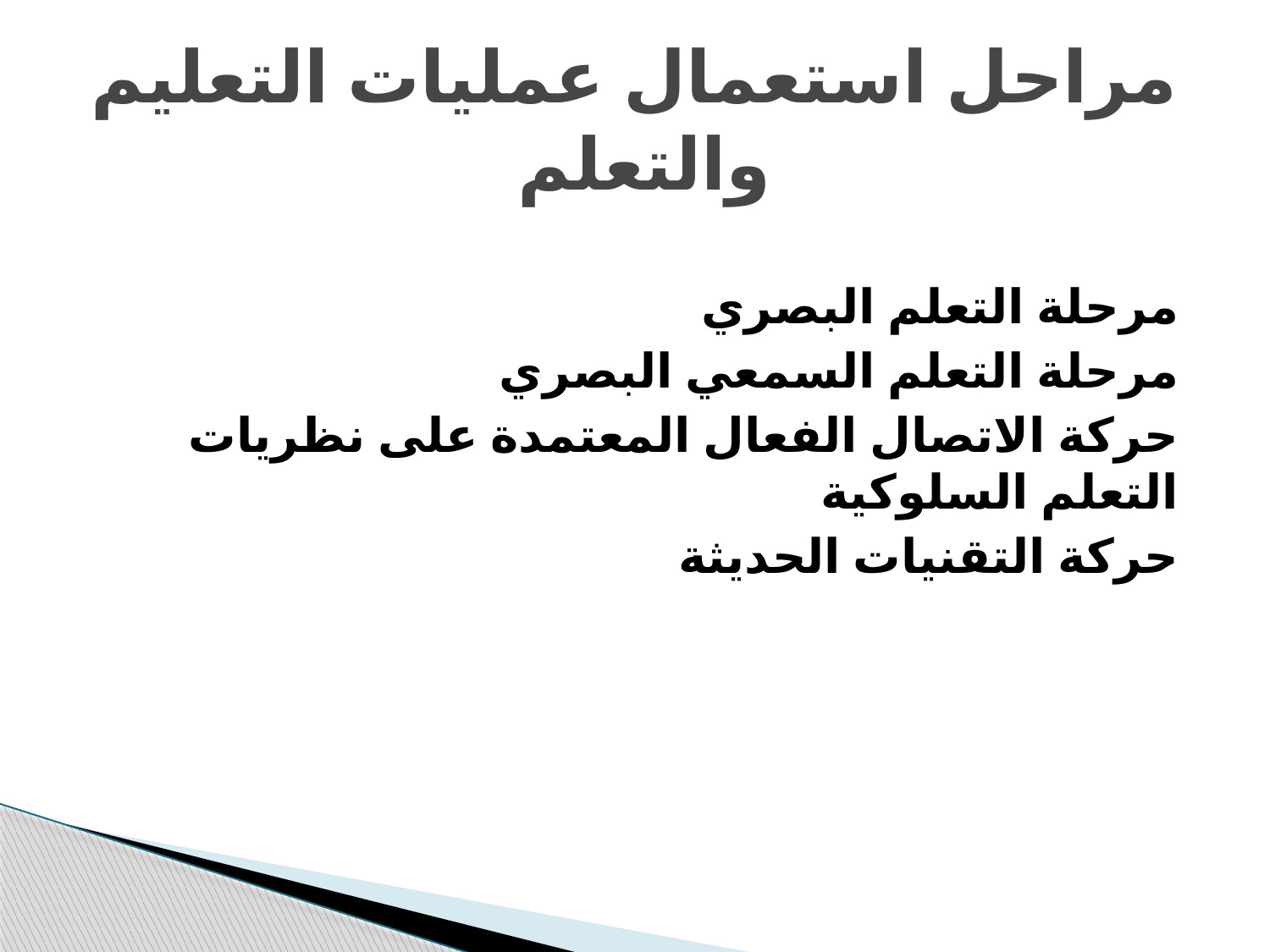

# مراحل استعمال عمليات التعليم والتعلم

مرحلة التعلم البصري
مرحلة التعلم السمعي البصري
حركة الاتصال الفعال المعتمدة على نظريات التعلم السلوكية
حركة التقنيات الحديثة